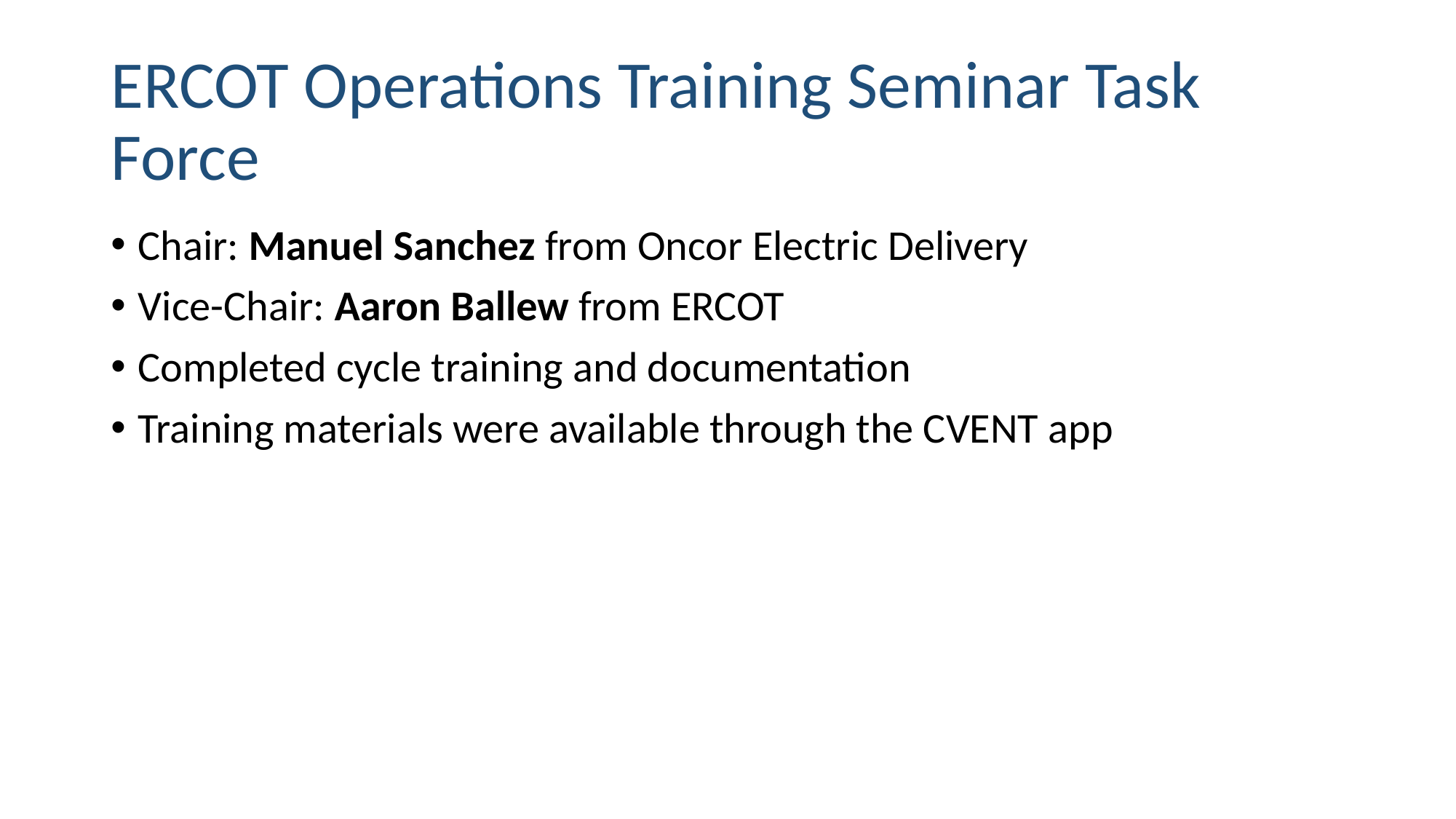

# ERCOT Operations Training Seminar Task Force
Chair: Manuel Sanchez from Oncor Electric Delivery
Vice-Chair: Aaron Ballew from ERCOT
Completed cycle training and documentation
Training materials were available through the CVENT app